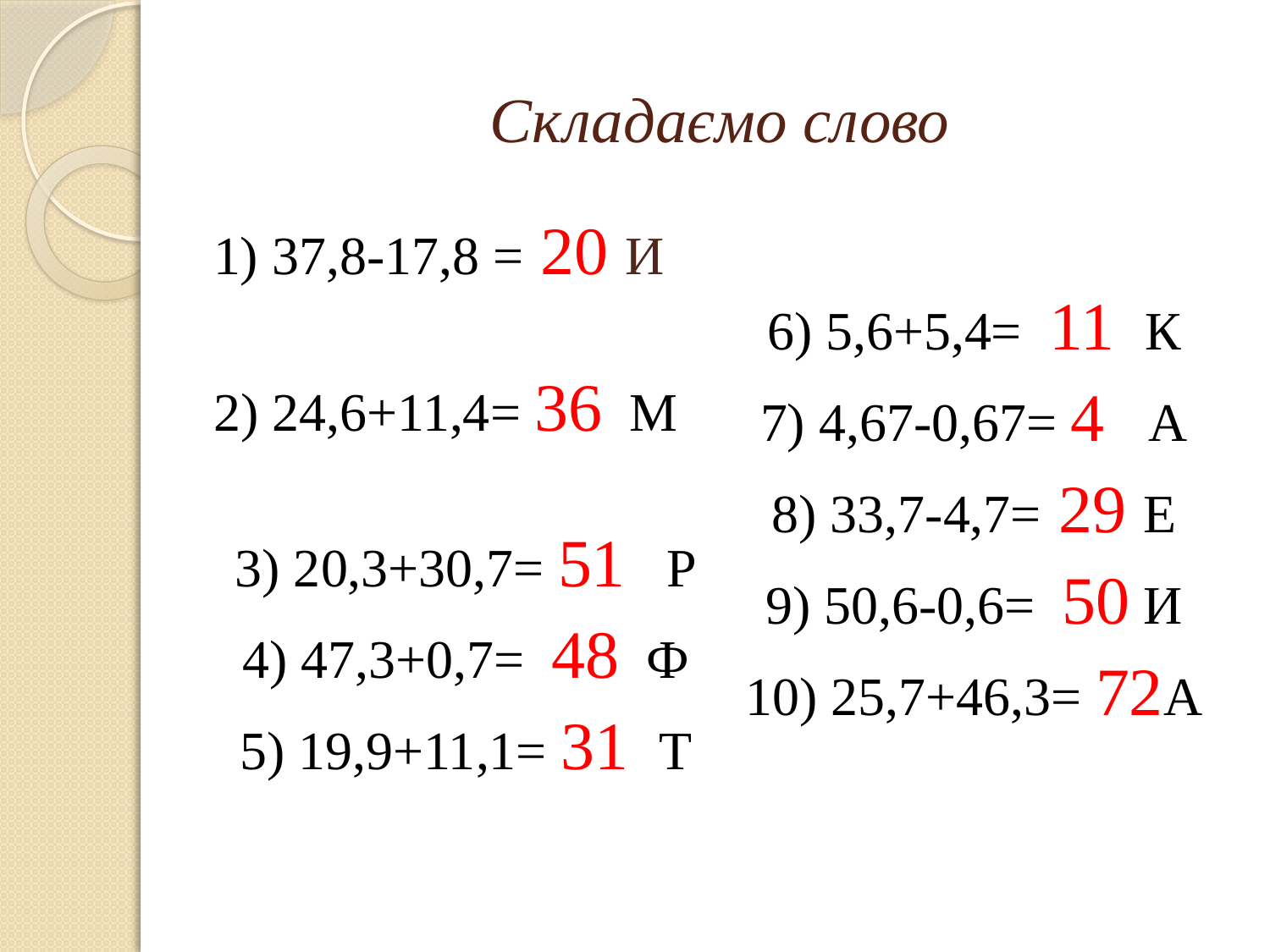

# Складаємо слово
1) 37,8-17,8 = 20 И
2) 24,6+11,4= 36  М
3) 20,3+30,7= 51   Р
4) 47,3+0,7=  48  Ф
5) 19,9+11,1= 31  Т

6) 5,6+5,4=  11  К
7) 4,67-0,67= 4   А
8) 33,7-4,7= 29 Е
9) 50,6-0,6=  50 И
10) 25,7+46,3= 72А